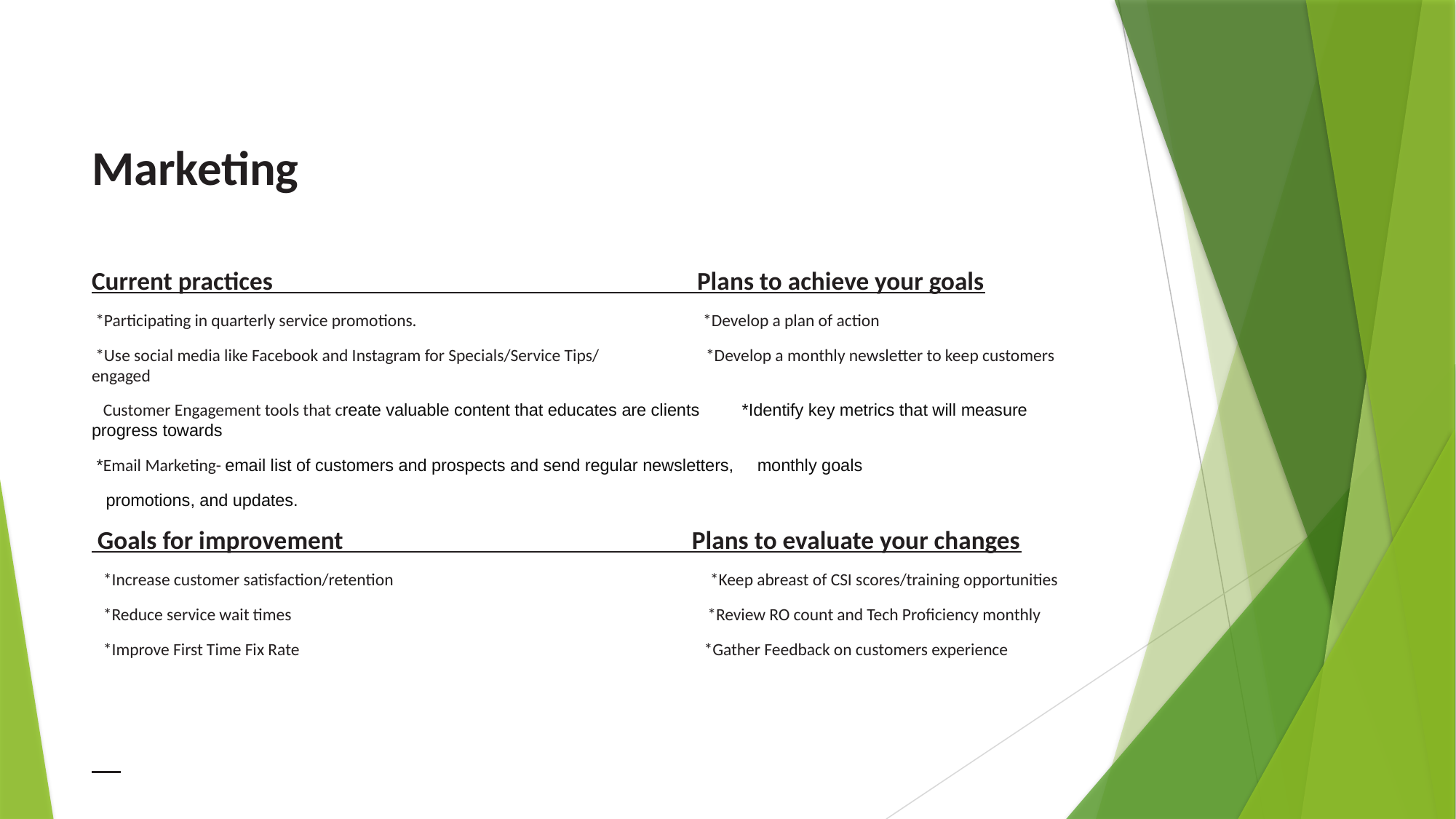

# Marketing

Current practices                                                                         Plans to achieve your goals
 *Participating in quarterly service promotions.                                                                           *Develop a plan of action
 *Use social media like Facebook and Instagram for Specials/Service Tips/                            *Develop a monthly newsletter to keep customers engaged
   Customer Engagement tools that create valuable content that educates are clients         *Identify key metrics that will measure progress towards
 *Email Marketing- email list of customers and prospects and send regular newsletters,     monthly goals
   promotions, and updates.
 Goals for improvement                                                            Plans to evaluate your changes
   *Increase customer satisfaction/retention                                                                                   *Keep abreast of CSI scores/training opportunities
   *Reduce service wait times                                                                                                             *Review RO count and Tech Proficiency monthly
   *Improve First Time Fix Rate                                                                                                          *Gather Feedback on customers experience